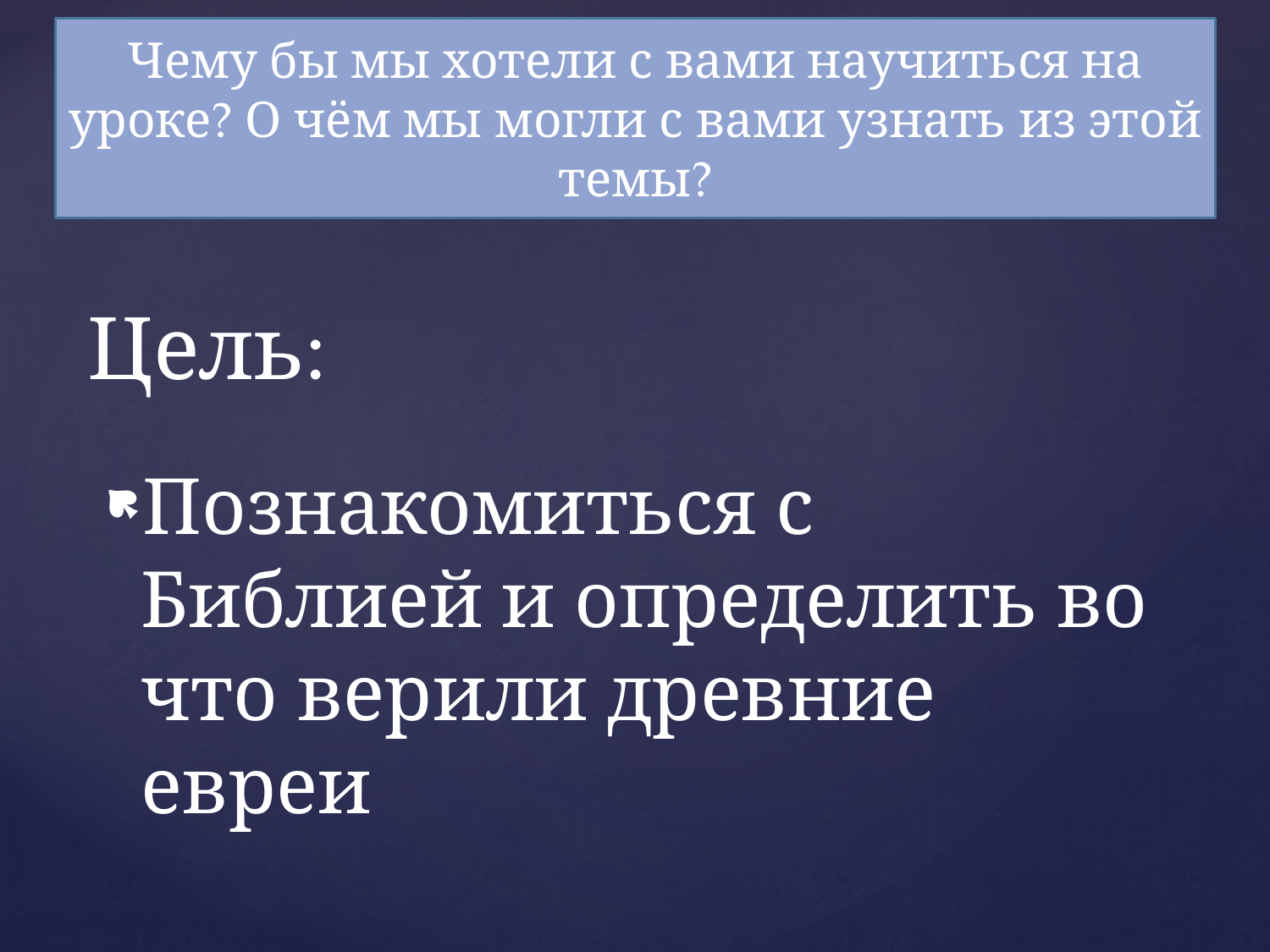

Чему бы мы хотели с вами научиться на уроке? О чём мы могли с вами узнать из этой темы?
# Цель:
Познакомиться с  Библией и определить во что верили древние евреи